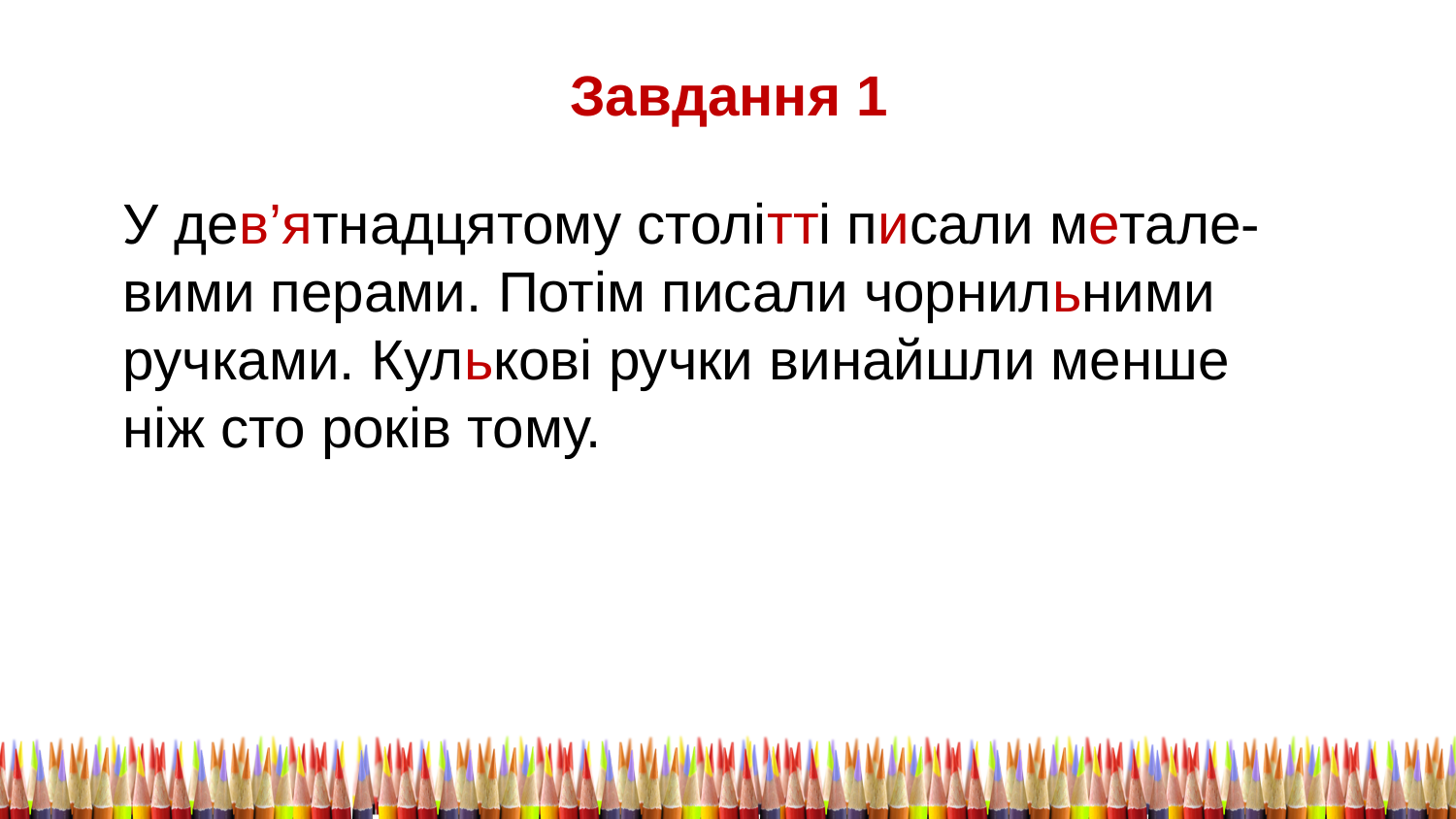

Завдання 1
У дев’ятнадцятому столітті писали метале-
вими перами. Потім писали чорнильними
ручками. Кулькові ручки винайшли менше
ніж сто років тому.